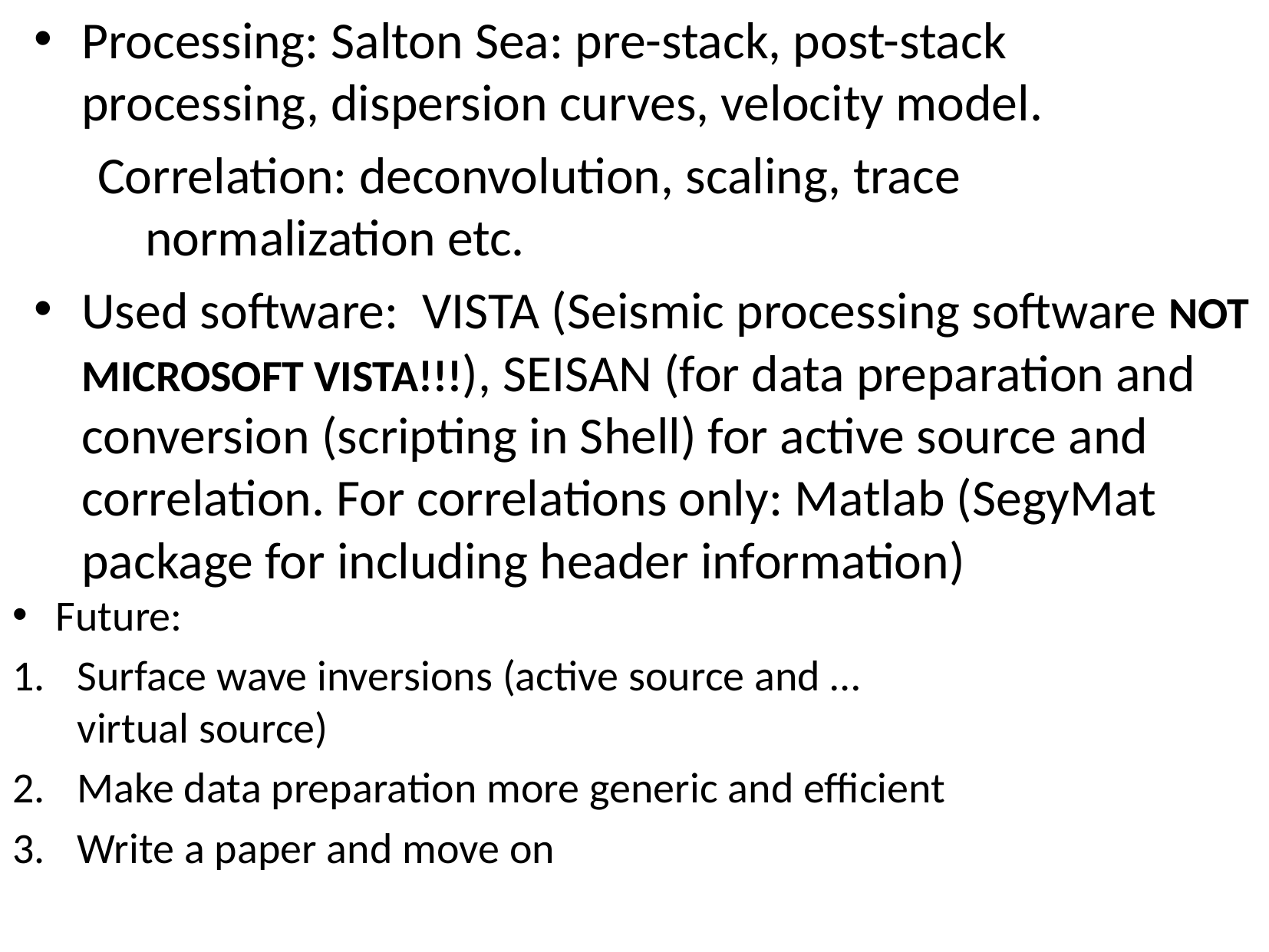

Processing: Salton Sea: pre-stack, post-stack processing, dispersion curves, velocity model.
Correlation: deconvolution, scaling, trace normalization etc.
Used software:  VISTA (Seismic processing software NOT MICROSOFT VISTA!!!), SEISAN (for data preparation and conversion (scripting in Shell) for active source and correlation. For correlations only: Matlab (SegyMat package for including header information)
Future:
Surface wave inversions (active source and … virtual source)
Make data preparation more generic and efficient
Write a paper and move on